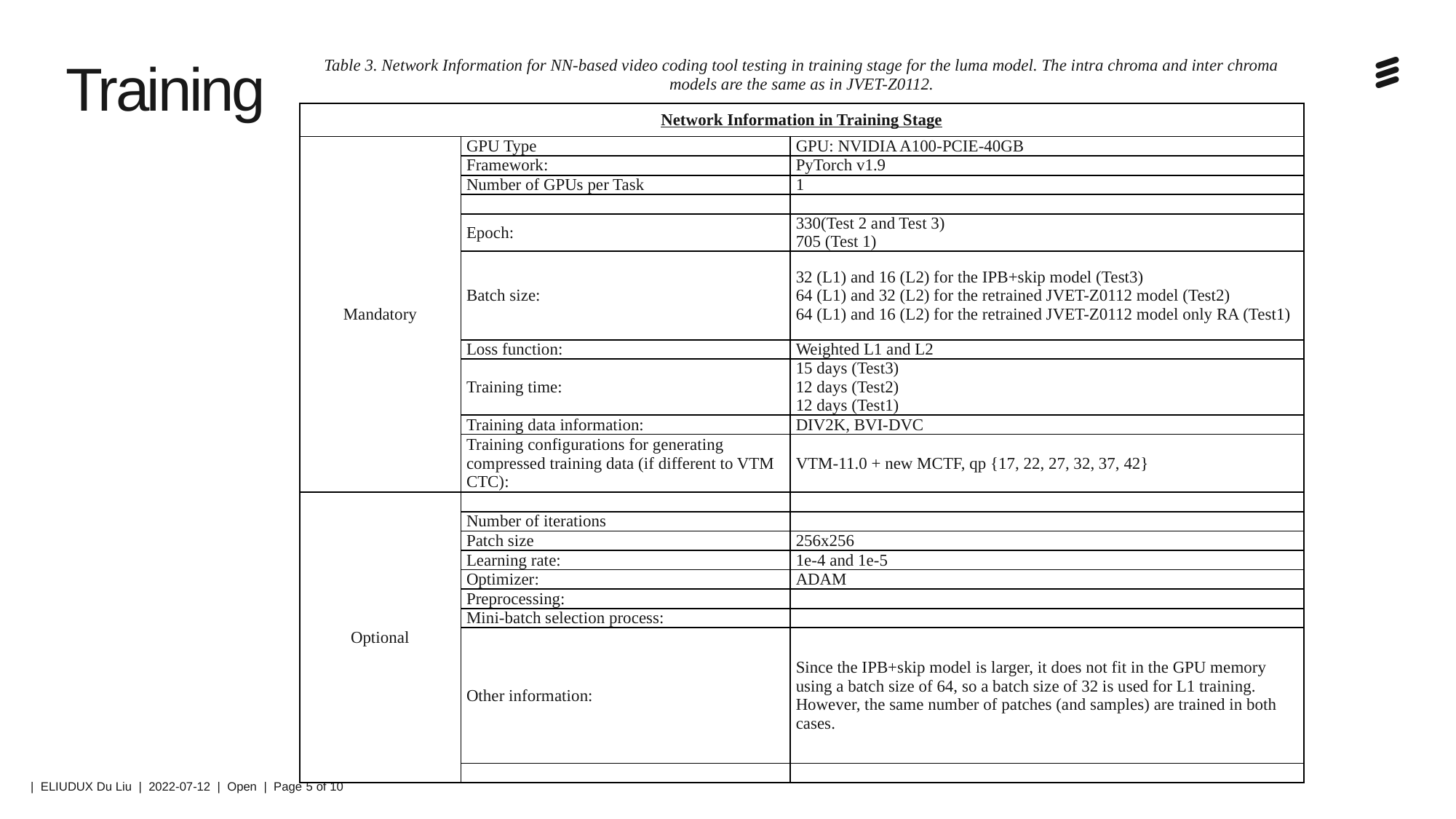

| Table 3. Network Information for NN-based video coding tool testing in training stage for the luma model. The intra chroma and inter chroma models are the same as in JVET-Z0112. |  |  |
| --- | --- | --- |
| Network Information in Training Stage |  |  |
| Mandatory | GPU Type | GPU: NVIDIA A100-PCIE-40GB |
|  | Framework: | PyTorch v1.9 |
|  | Number of GPUs per Task | 1 |
|  |  |  |
|  | Epoch: | 330(Test 2 and Test 3) 705 (Test 1) |
|  | Batch size: | 32 (L1) and 16 (L2) for the IPB+skip model (Test3) 64 (L1) and 32 (L2) for the retrained JVET-Z0112 model (Test2) 64 (L1) and 16 (L2) for the retrained JVET-Z0112 model only RA (Test1) |
|  | Loss function: | Weighted L1 and L2 |
|  | Training time: | 15 days (Test3) 12 days (Test2) 12 days (Test1) |
|  | Training data information: | DIV2K, BVI-DVC |
|  | Training configurations for generating compressed training data (if different to VTM CTC): | VTM-11.0 + new MCTF, qp {17, 22, 27, 32, 37, 42} |
| Optional |  |  |
|  | Number of iterations |  |
|  | Patch size | 256x256 |
|  | Learning rate: | 1e-4 and 1e-5 |
|  | Optimizer: | ADAM |
|  | Preprocessing: |  |
|  | Mini-batch selection process: |  |
|  | Other information: | Since the IPB+skip model is larger, it does not fit in the GPU memory using a batch size of 64, so a batch size of 32 is used for L1 training. However, the same number of patches (and samples) are trained in both cases. |
|  |  |  |
# Training